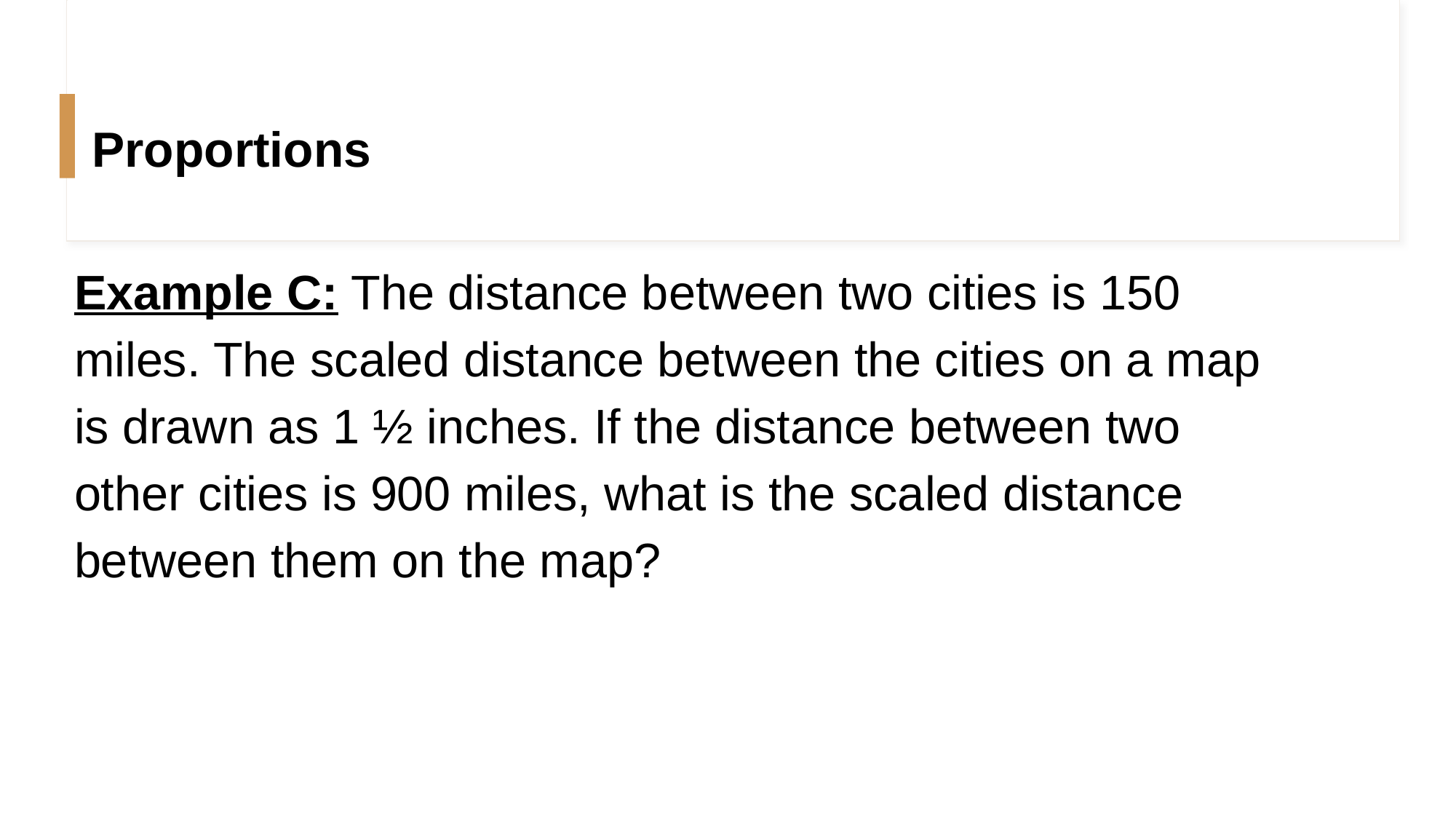

# Proportions
Example C: The distance between two cities is 150 miles. The scaled distance between the cities on a map is drawn as 1 ½ inches. If the distance between two other cities is 900 miles, what is the scaled distance between them on the map?